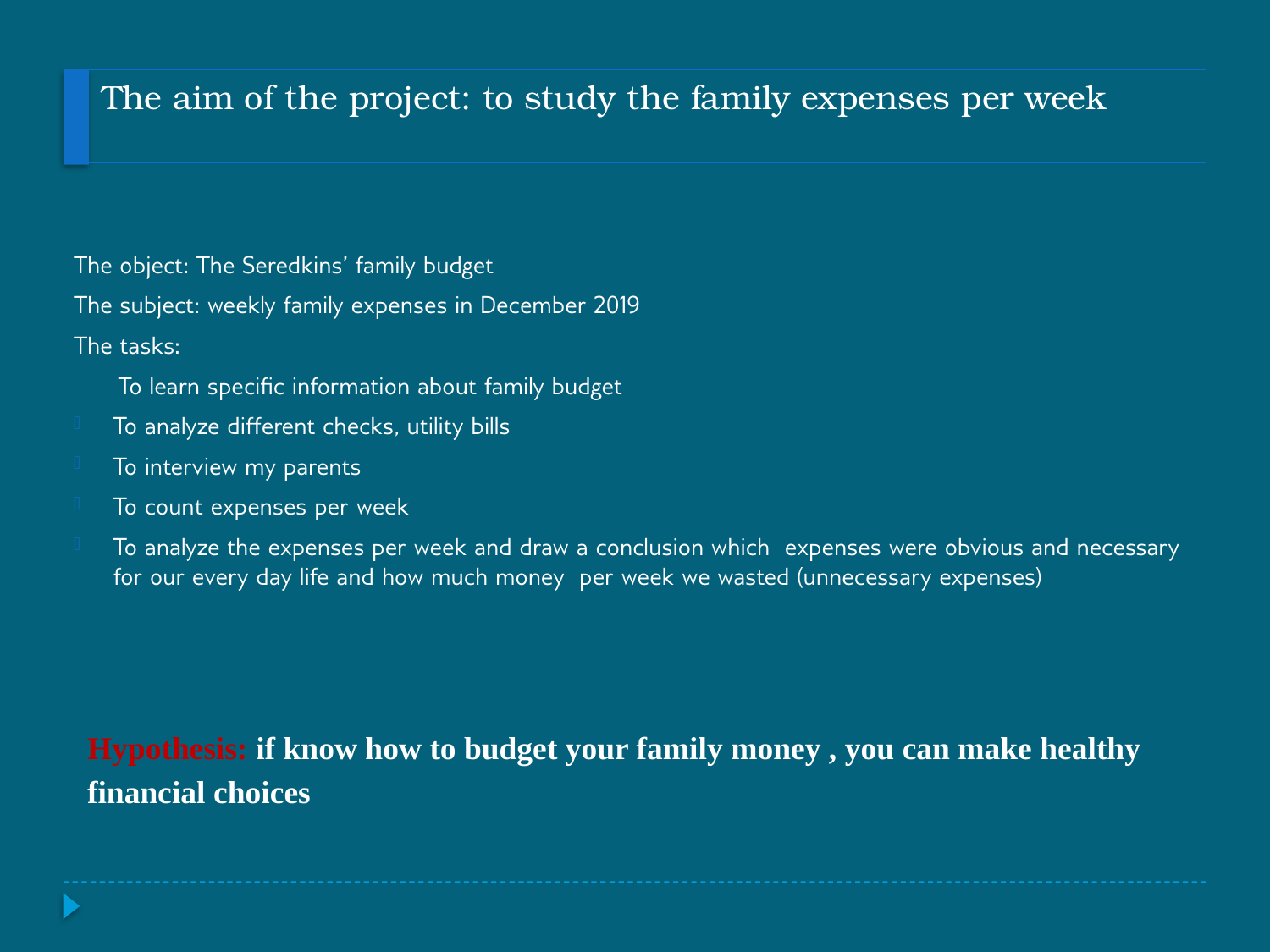

# The aim of the project: to study the family expenses per week
The object: The Seredkins’ family budget
The subject: weekly family expenses in December 2019
The tasks:
      To learn specific information about family budget
To analyze different checks, utility bills
To interview my parents
To count expenses per week
To analyze the expenses per week and draw a conclusion which  expenses were obvious and necessary for our every day life and how much money  per week we wasted (unnecessary expenses)

Hypothesis: if know how to budget your family money , you can make healthy financial choices